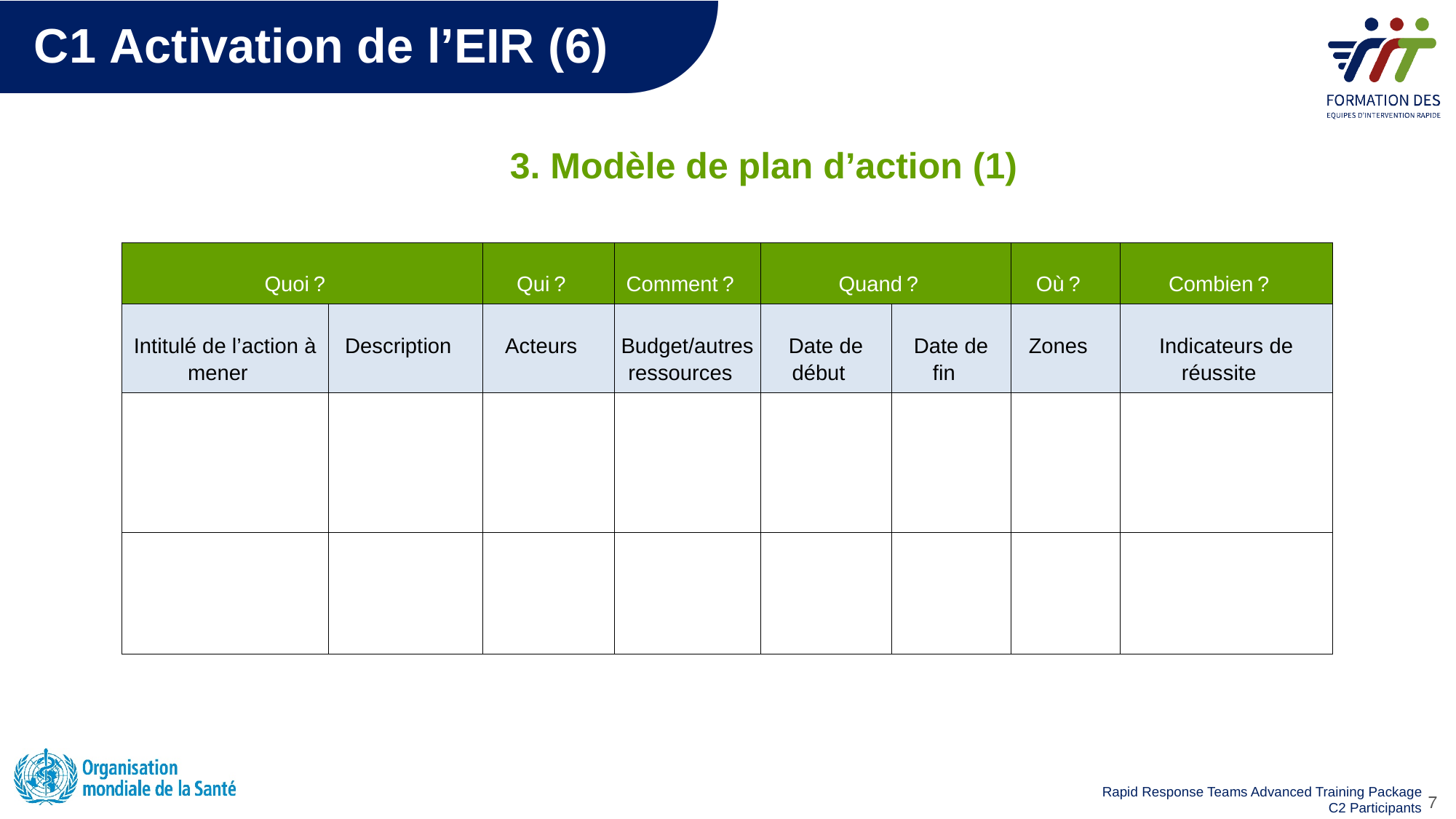

C1 Activation de l’EIR (6)
3. Modèle de plan d’action (1)
| Quoi ? |  | Qui ? | Comment ? | Quand ? |  | Où ? | Combien ? |
| --- | --- | --- | --- | --- | --- | --- | --- |
| Intitulé de l’action à mener | Description | Acteurs | Budget/autres ressources | Date de début | Date de fin | Zones | Indicateurs de réussite |
|  |  |  |  |  |  |  |  |
|  |  |  |  |  |  |  |  |